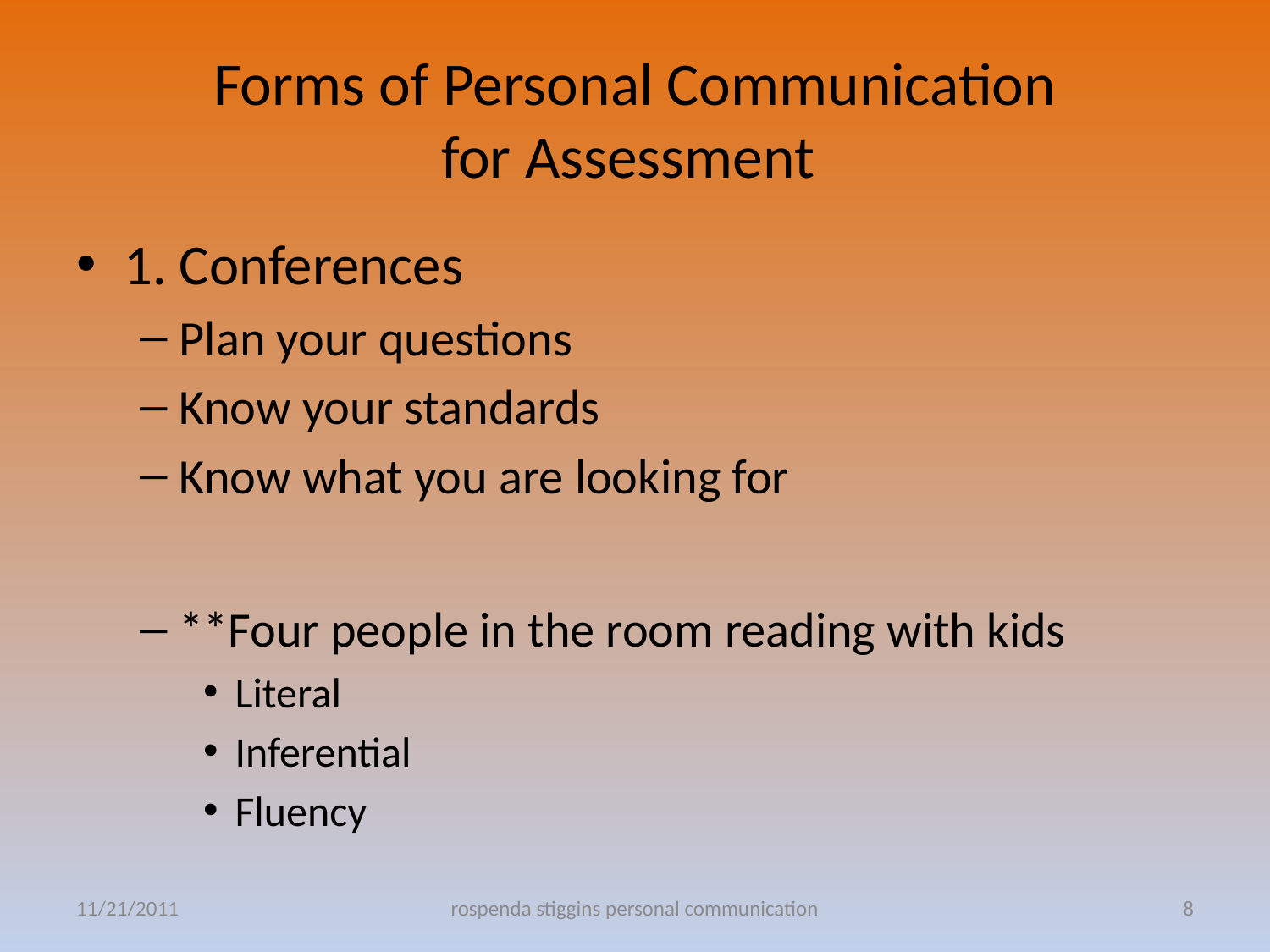

# Forms of Personal Communication for Assessment
1. Conferences
Plan your questions
Know your standards
Know what you are looking for

**Four people in the room reading with kids
Literal
Inferential
Fluency
11/21/2011
rospenda stiggins personal communication
8